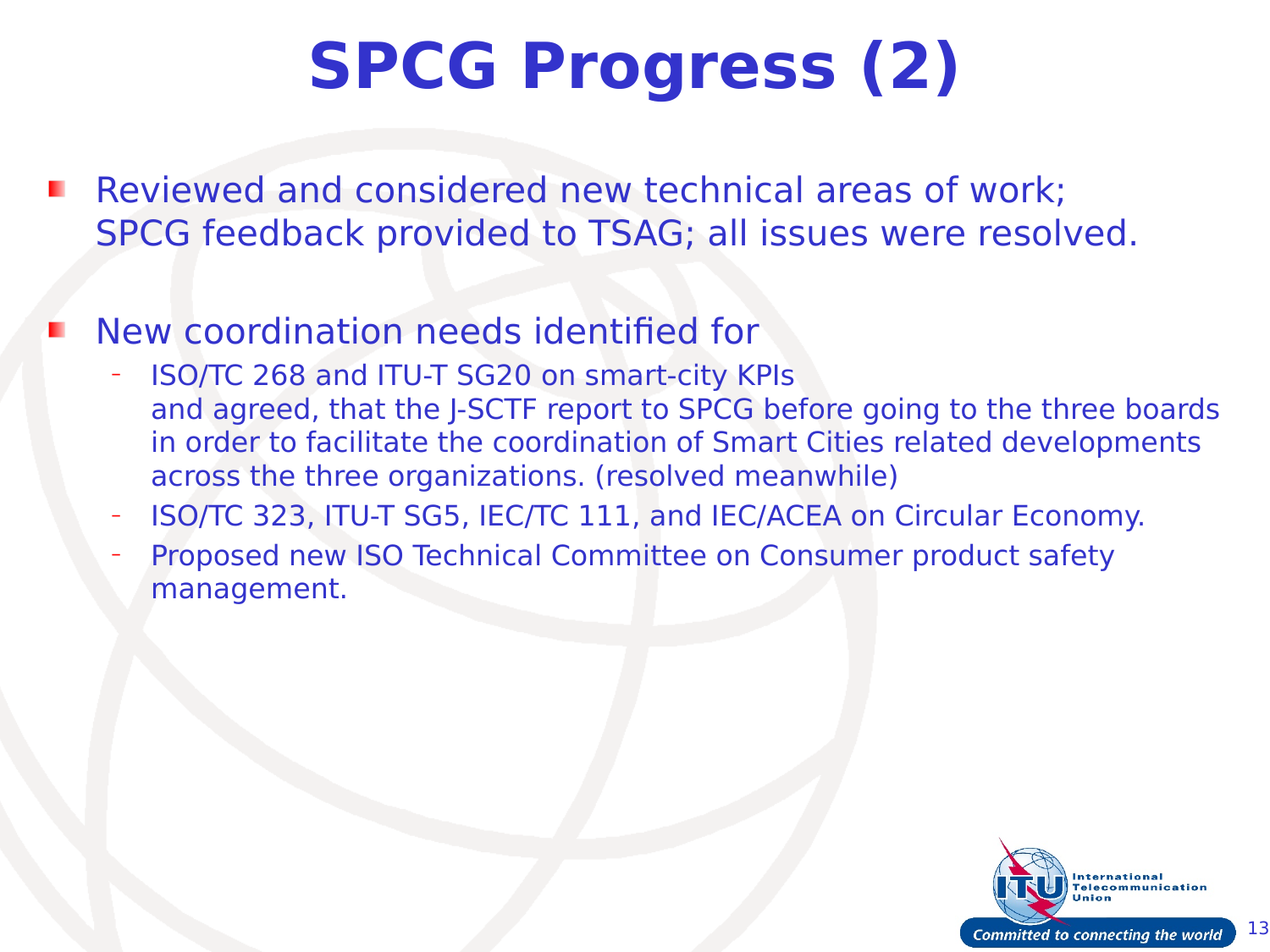

# SPCG Progress (2)
Reviewed and considered new technical areas of work;
SPCG feedback provided to TSAG; all issues were resolved.

New coordination needs identified for
ISO/TC 268 and ITU-T SG20 on smart-city KPIs
and agreed, that the J-SCTF report to SPCG before going to the three boards in order to facilitate the coordination of Smart Cities related developments across the three organizations. (resolved meanwhile)
ISO/TC 323, ITU-T SG5, IEC/TC 111, and IEC/ACEA on Circular Economy.
Proposed new ISO Technical Committee on Consumer product safety management.

13